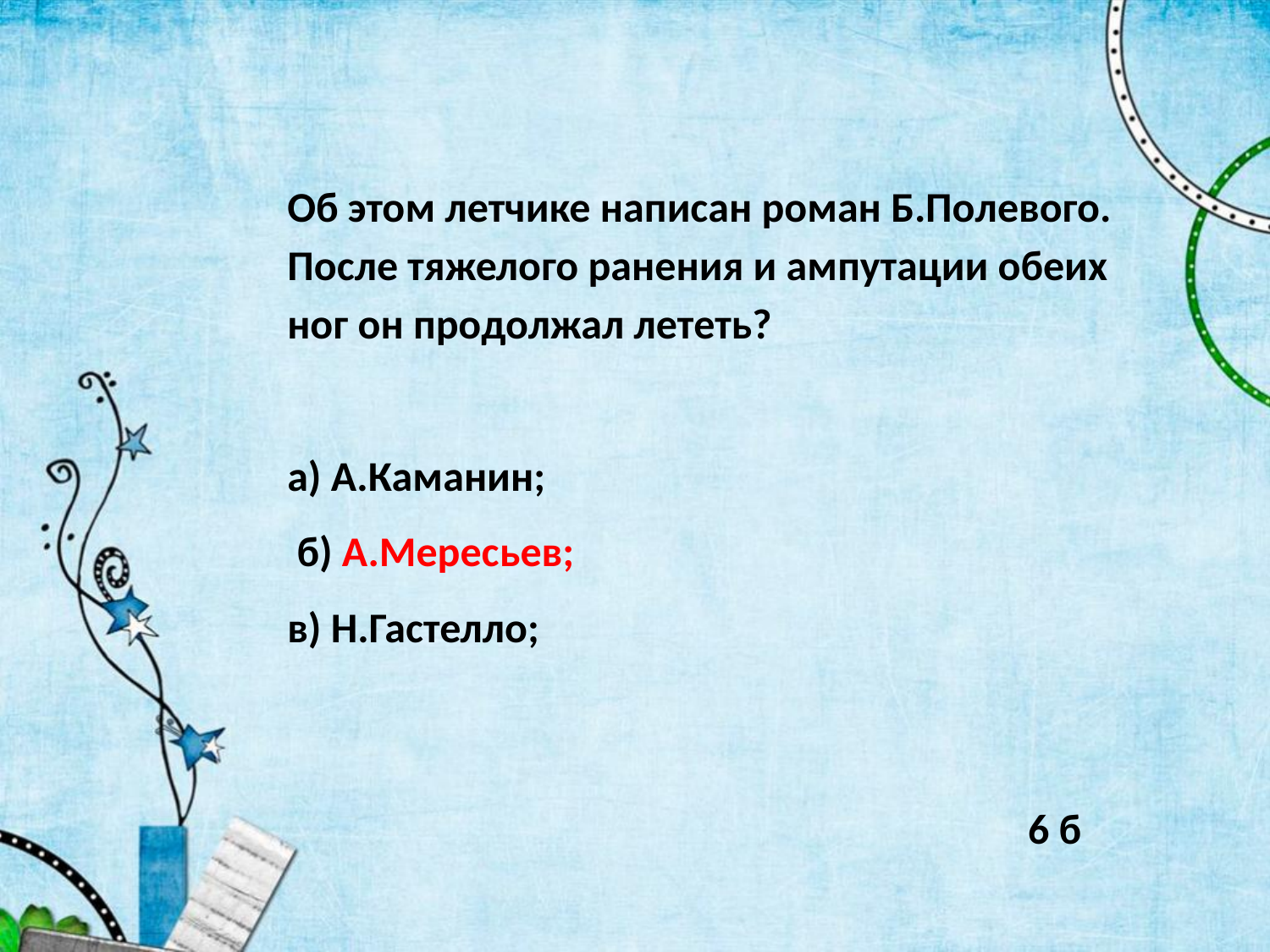

Об этом летчике написан роман Б.Полевого. После тяжелого ранения и ампутации обеих ног он продолжал лететь?

а) А.Каманин;
 б) А.Мересьев;
в) Н.Гастелло;
6 б